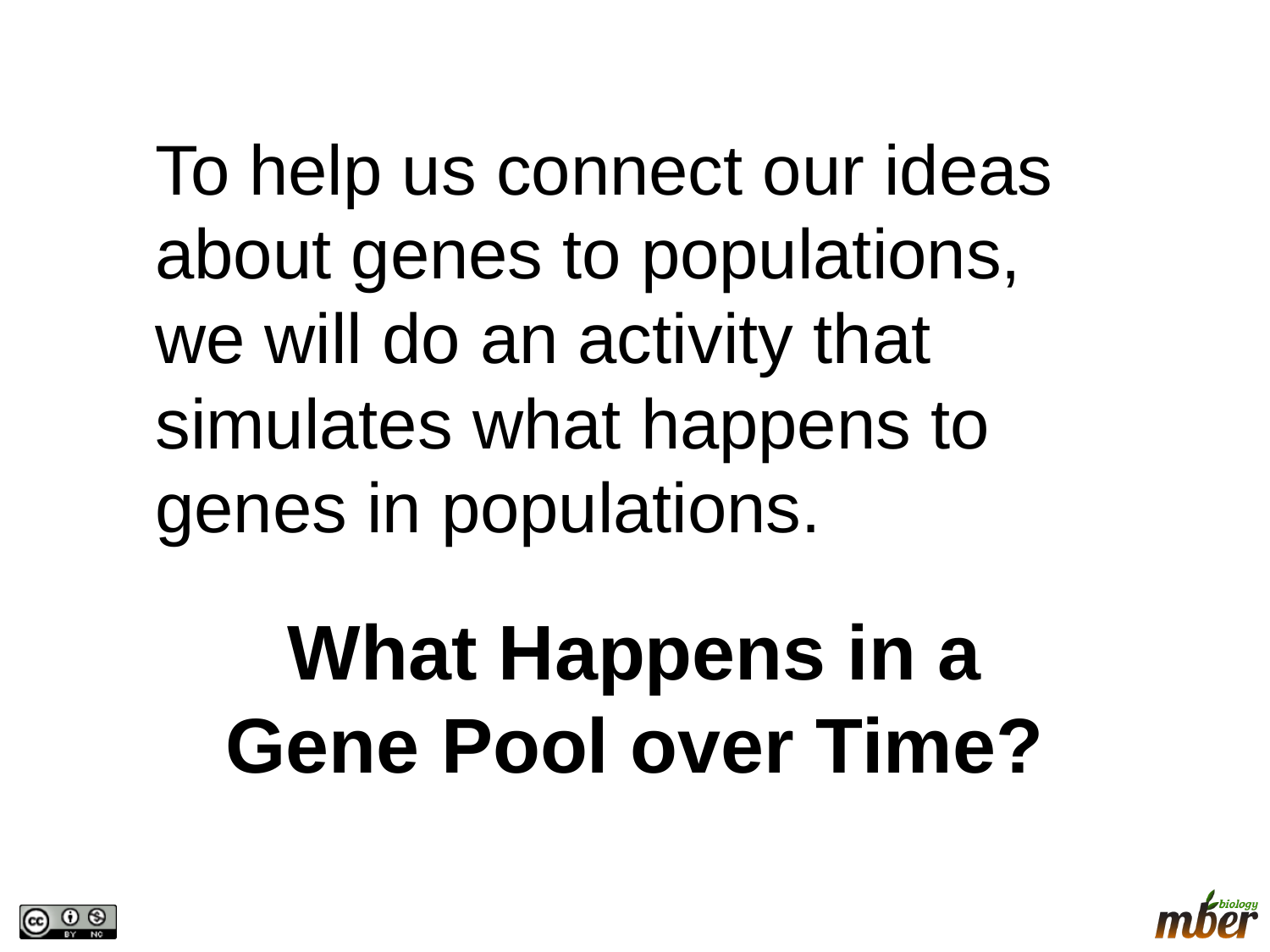

To help us connect our ideas about genes to populations, we will do an activity that simulates what happens to genes in populations.
What Happens in a Gene Pool over Time?